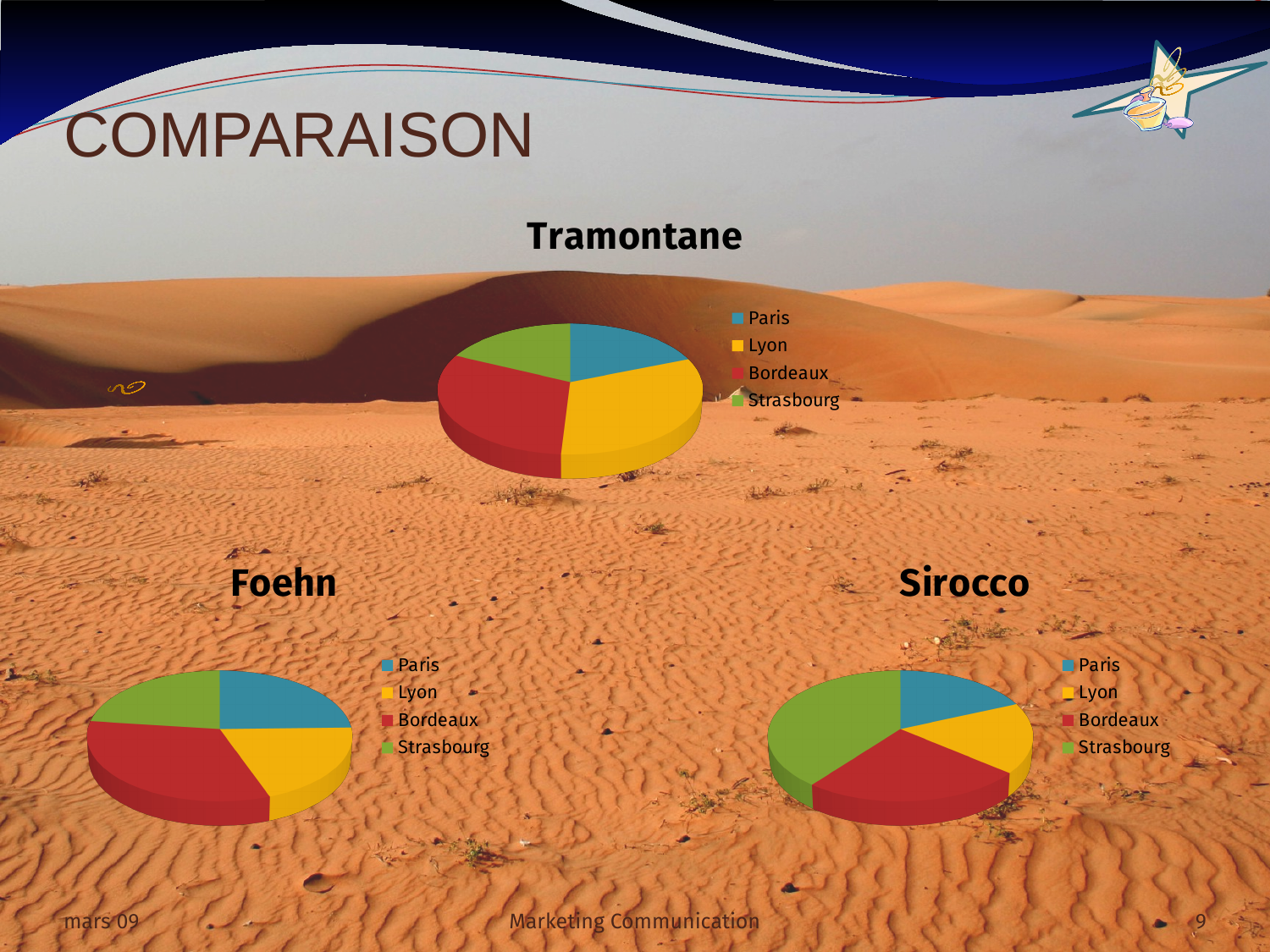

# Comparaison

[unsupported chart]

[unsupported chart]

[unsupported chart]

mars 09
Marketing Communication
9